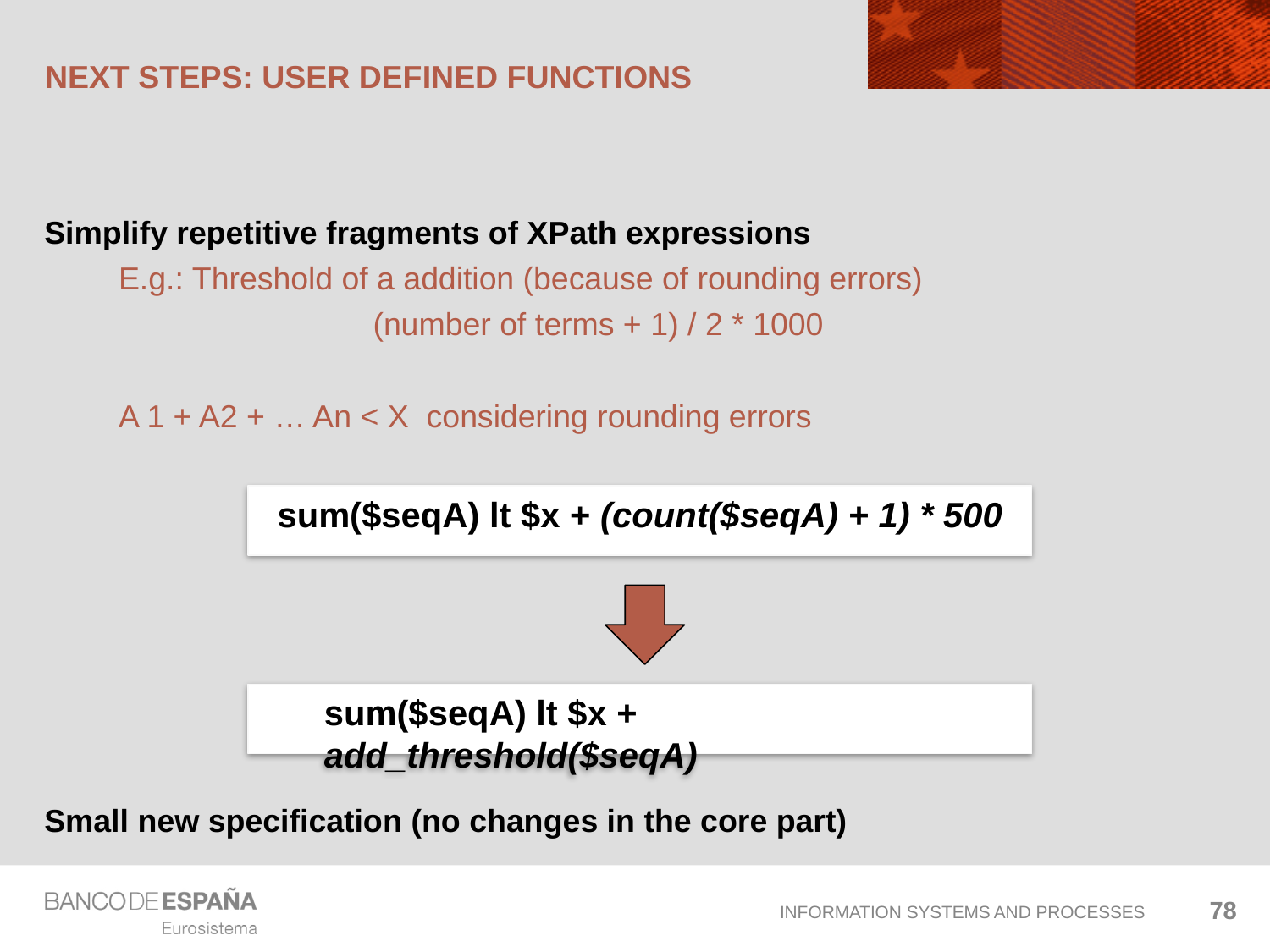

# NEXT STEPS: USER DEFINED FUNCTIONS
Simplify repetitive fragments of XPath expressions
E.g.: Threshold of a addition (because of rounding errors)
			(number of terms + 1) / 2 * 1000

A 1 + A2 + … An < X  considering rounding errors

sum($seqA) lt $x + (count($seqA) + 1) * 500

sum($seqA) lt $x + add_threshold($seqA)

Small new specification (no changes in the core part)
78